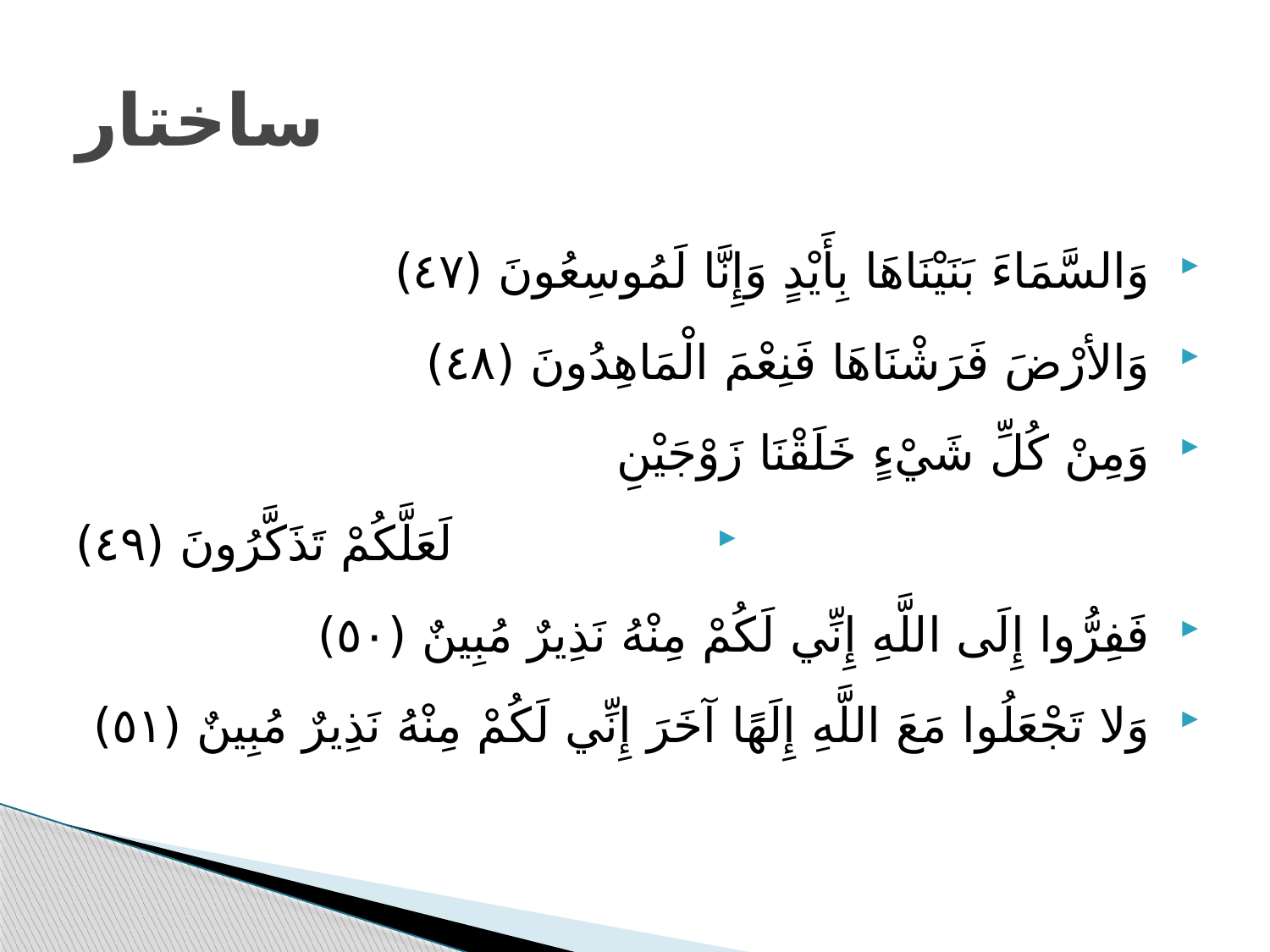

# ساختار
وَالسَّمَاءَ بَنَيْنَاهَا بِأَيْدٍ وَإِنَّا لَمُوسِعُونَ (٤٧)
وَالأرْضَ فَرَشْنَاهَا فَنِعْمَ الْمَاهِدُونَ (٤٨)
وَمِنْ كُلِّ شَيْءٍ خَلَقْنَا زَوْجَيْنِ
 لَعَلَّكُمْ تَذَكَّرُونَ (٤٩)
فَفِرُّوا إِلَى اللَّهِ إِنِّي لَكُمْ مِنْهُ نَذِيرٌ مُبِينٌ (٥٠)
وَلا تَجْعَلُوا مَعَ اللَّهِ إِلَهًا آخَرَ إِنِّي لَكُمْ مِنْهُ نَذِيرٌ مُبِينٌ (٥١)